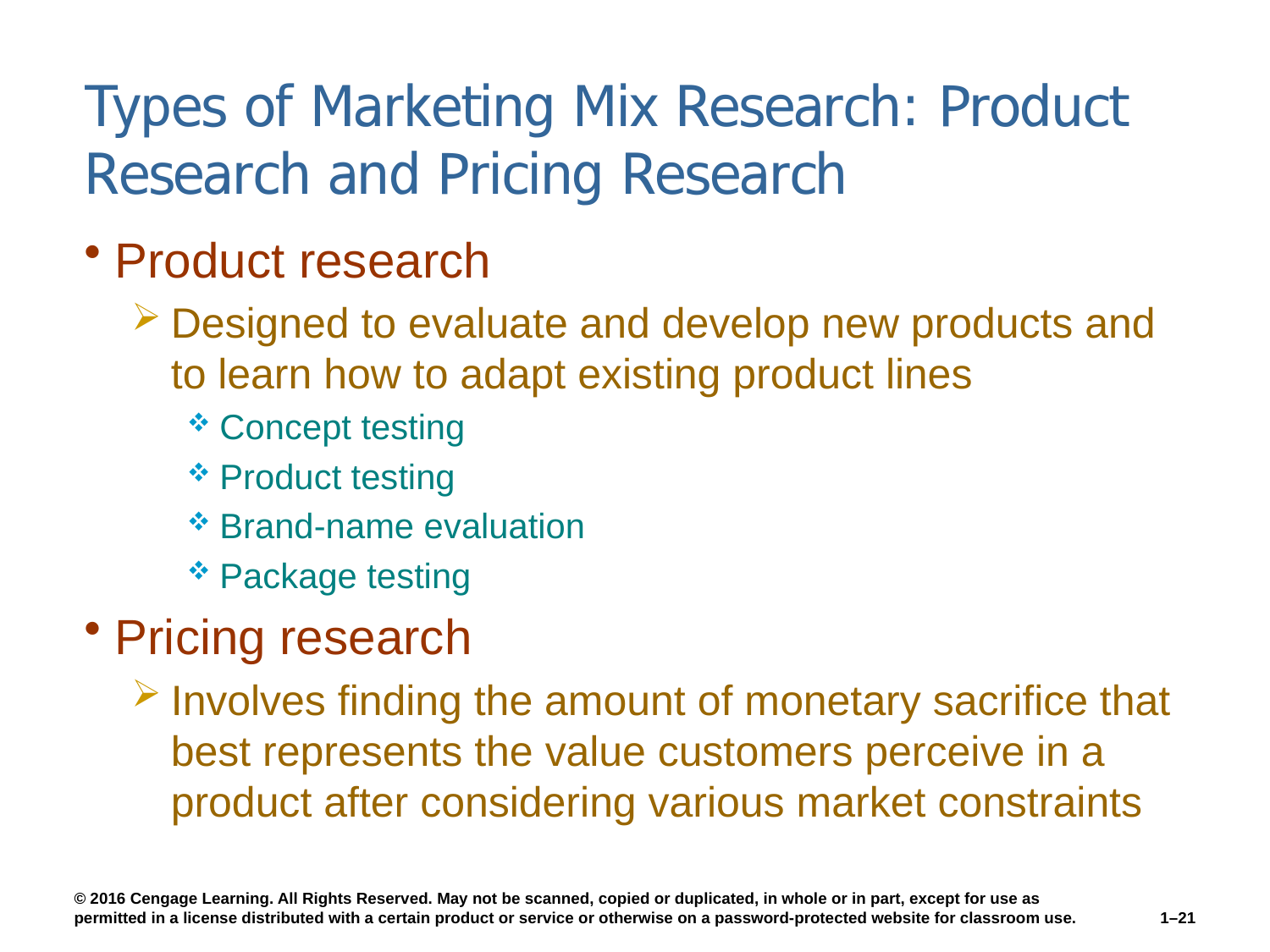

# Types of Marketing Mix Research: Product Research and Pricing Research
Product research
Designed to evaluate and develop new products and to learn how to adapt existing product lines
Concept testing
Product testing
Brand-name evaluation
Package testing
Pricing research
Involves finding the amount of monetary sacrifice that best represents the value customers perceive in a product after considering various market constraints
1–21
© 2016 Cengage Learning. All Rights Reserved. May not be scanned, copied or duplicated, in whole or in part, except for use as permitted in a license distributed with a certain product or service or otherwise on a password-protected website for classroom use.